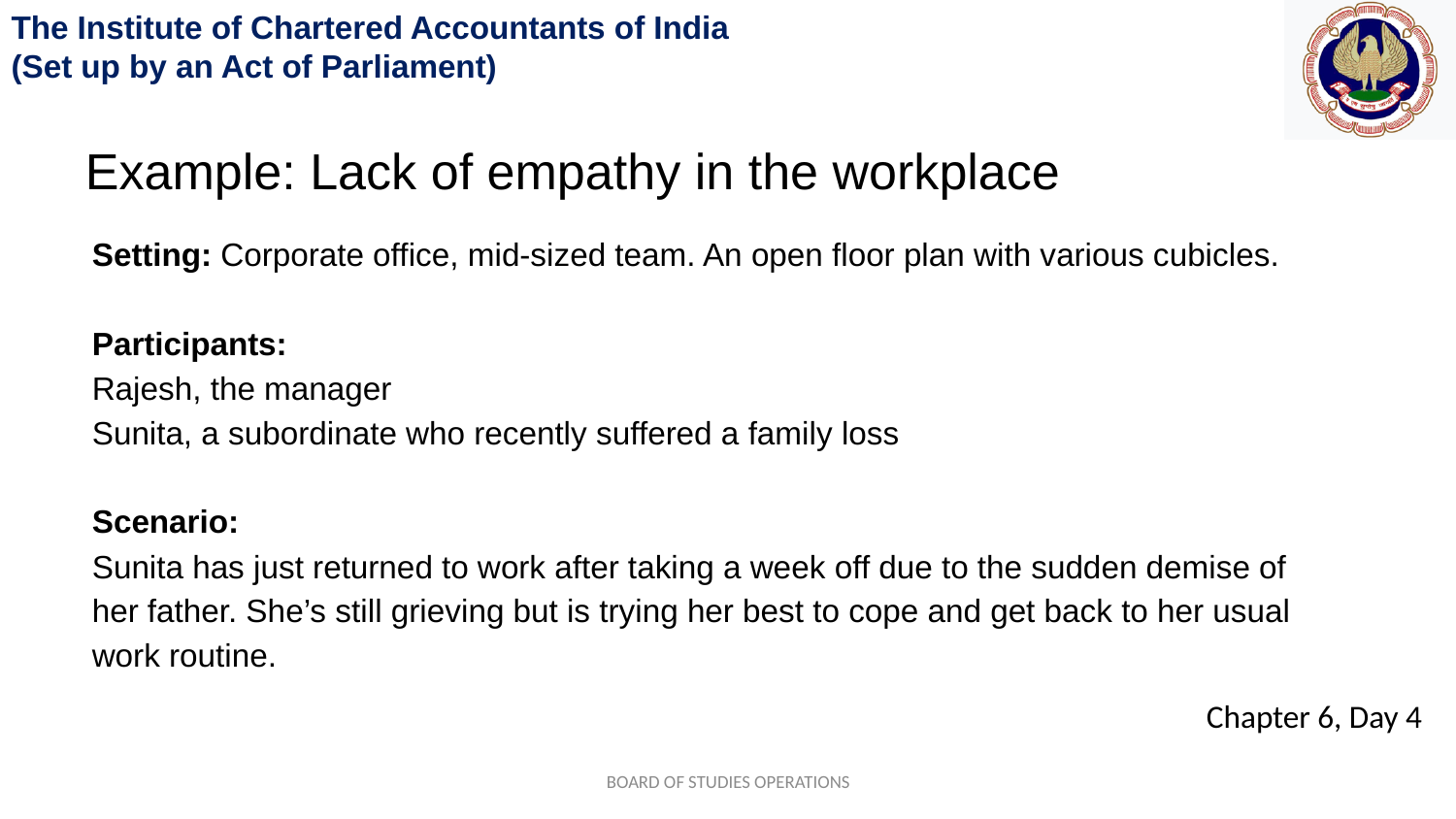

Example: Lack of empathy in the workplace
Setting: Corporate office, mid-sized team. An open floor plan with various cubicles.

Participants:
Rajesh, the manager
Sunita, a subordinate who recently suffered a family loss

Scenario:
Sunita has just returned to work after taking a week off due to the sudden demise of her father. She’s still grieving but is trying her best to cope and get back to her usual work routine.

BOARD OF STUDIES OPERATIONS